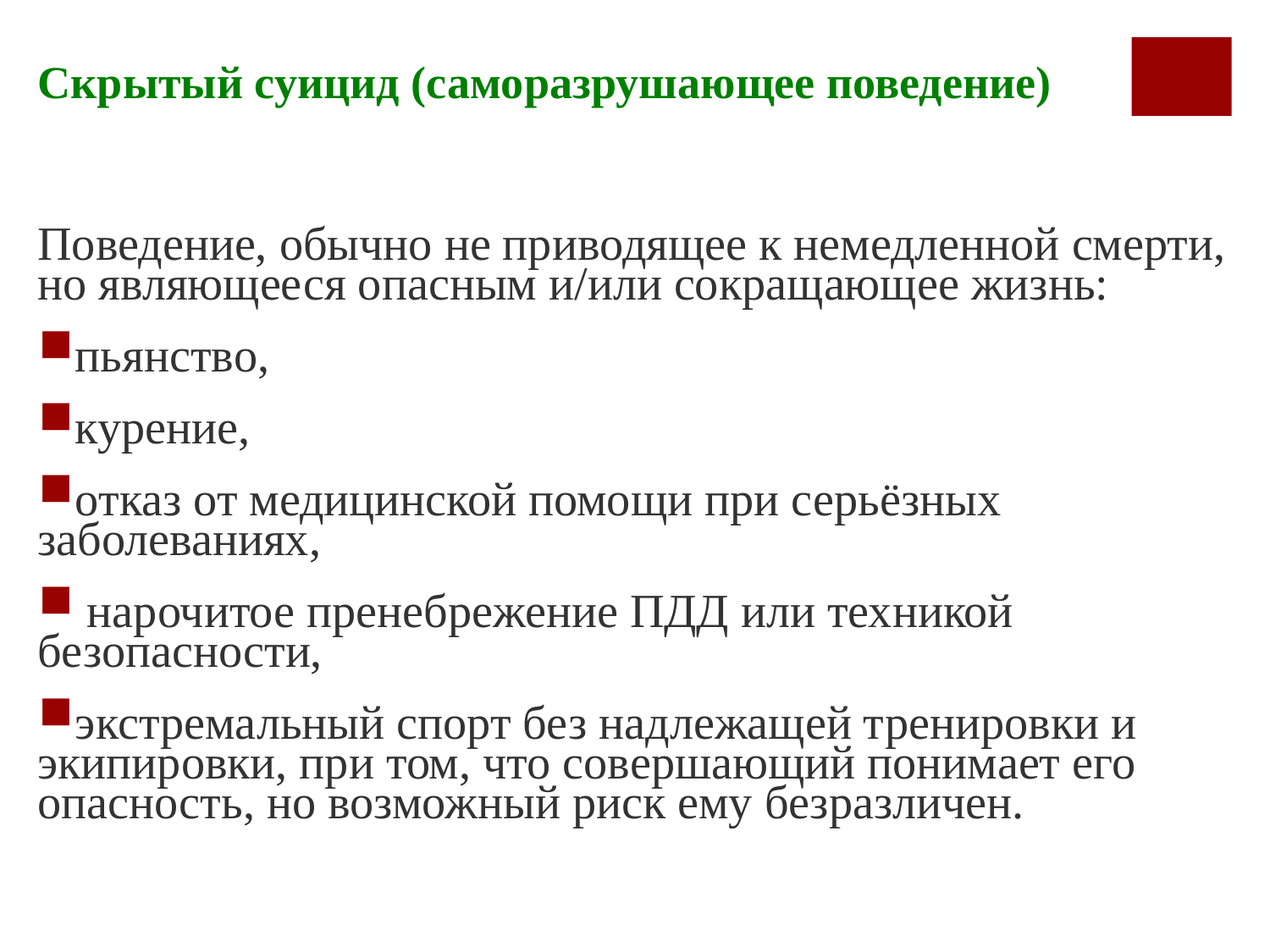

Скрытый суицид (саморазрушающее поведение)
Поведение, обычно не приводящее к немедленной смерти, но являющееся опасным и/или сокращающее жизнь:
пьянство,
курение,
отказ от медицинской помощи при серьёзных заболеваниях,
 нарочитое пренебрежение ПДД или техникой безопасности,
экстремальный спорт без надлежащей тренировки и экипировки, при том, что совершающий понимает его опасность, но возможный риск ему безразличен.